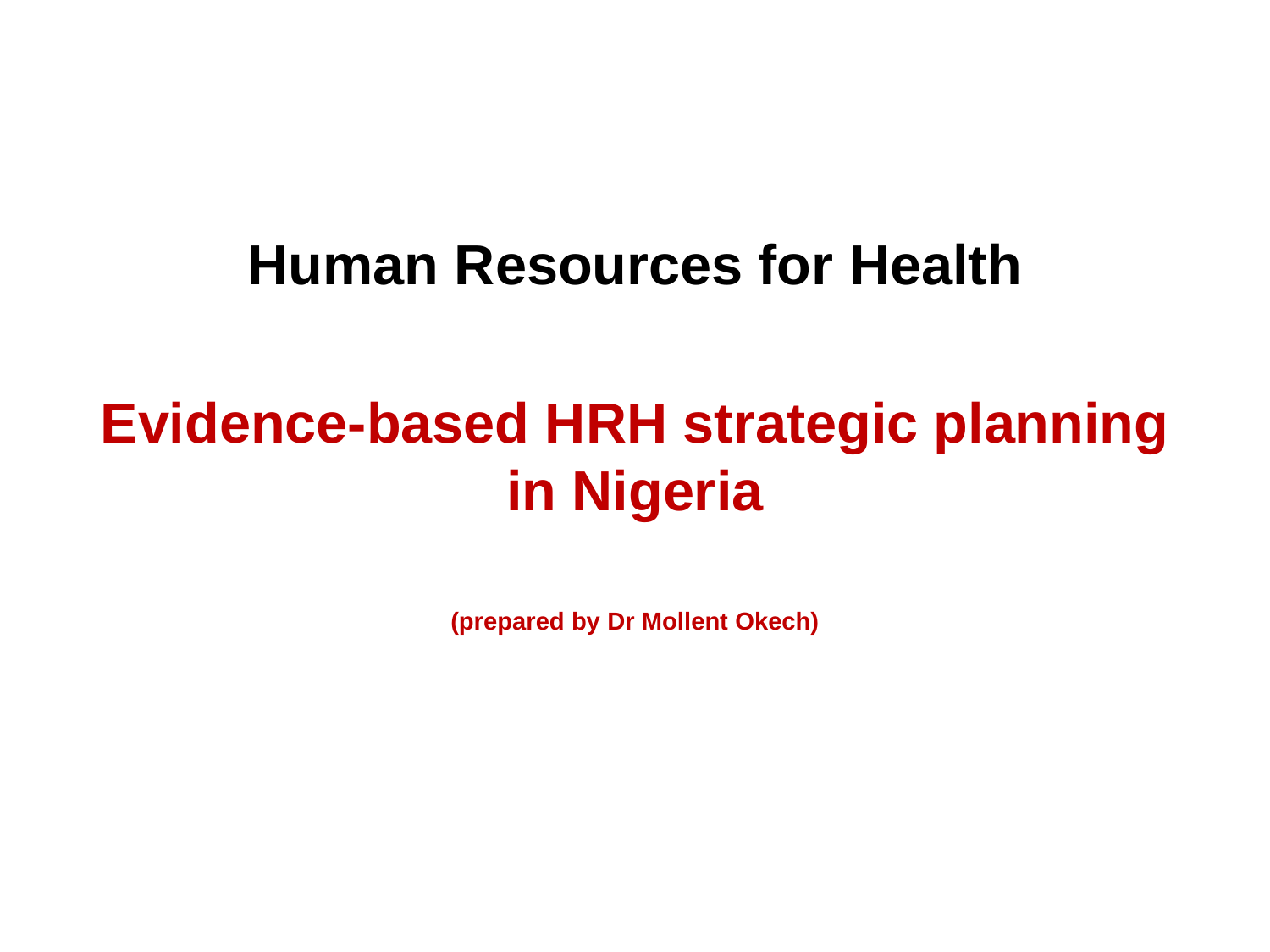

Human Resources for Health

Evidence-based HRH strategic planning in Nigeria

(prepared by Dr Mollent Okech)